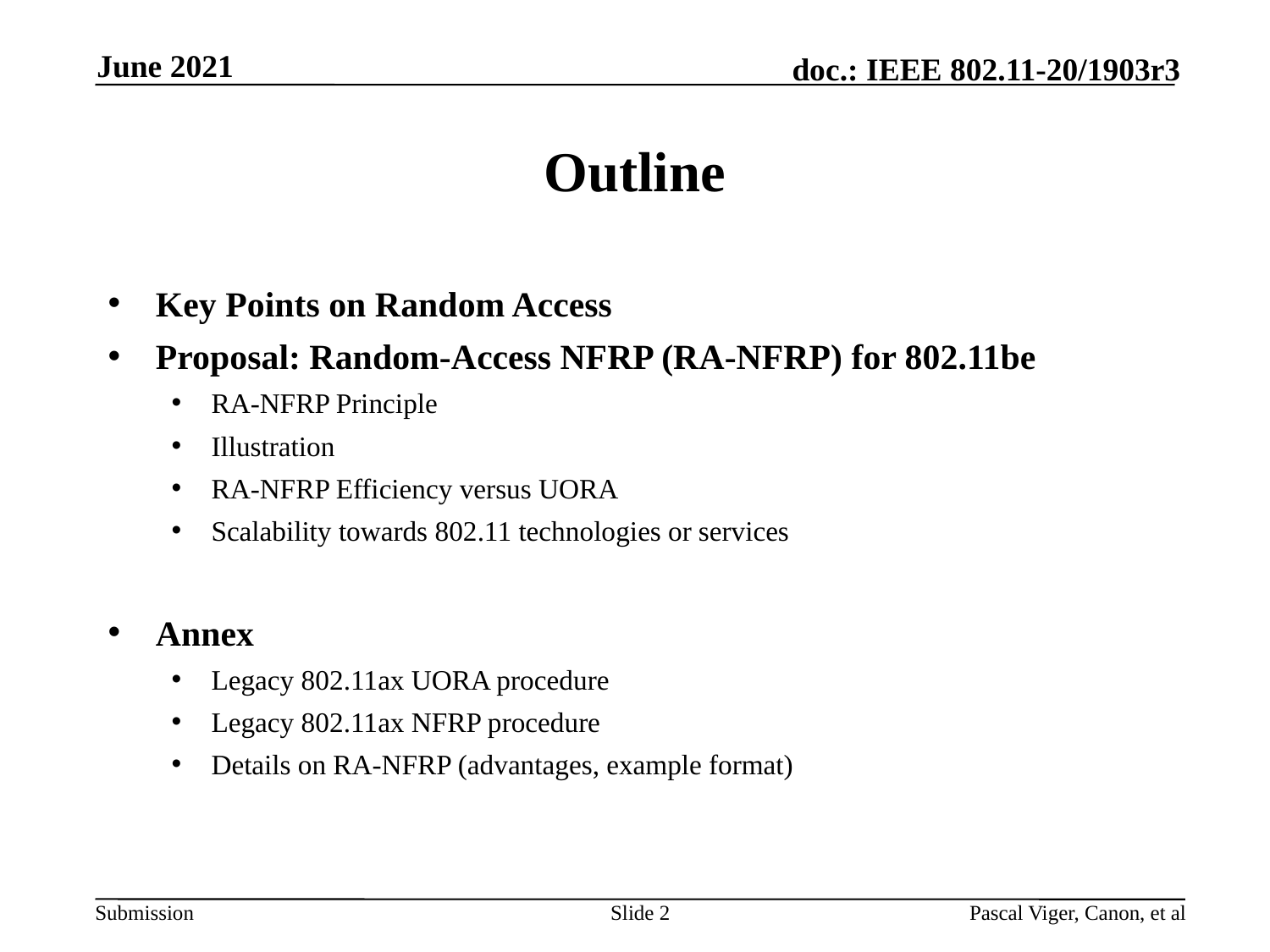

June 2021
# Outline
Key Points on Random Access
Proposal: Random-Access NFRP (RA-NFRP) for 802.11be
RA-NFRP Principle
Illustration
RA-NFRP Efficiency versus UORA
Scalability towards 802.11 technologies or services

Annex
Legacy 802.11ax UORA procedure
Legacy 802.11ax NFRP procedure
Details on RA-NFRP (advantages, example format)

Slide 2
Pascal Viger, Canon, et al